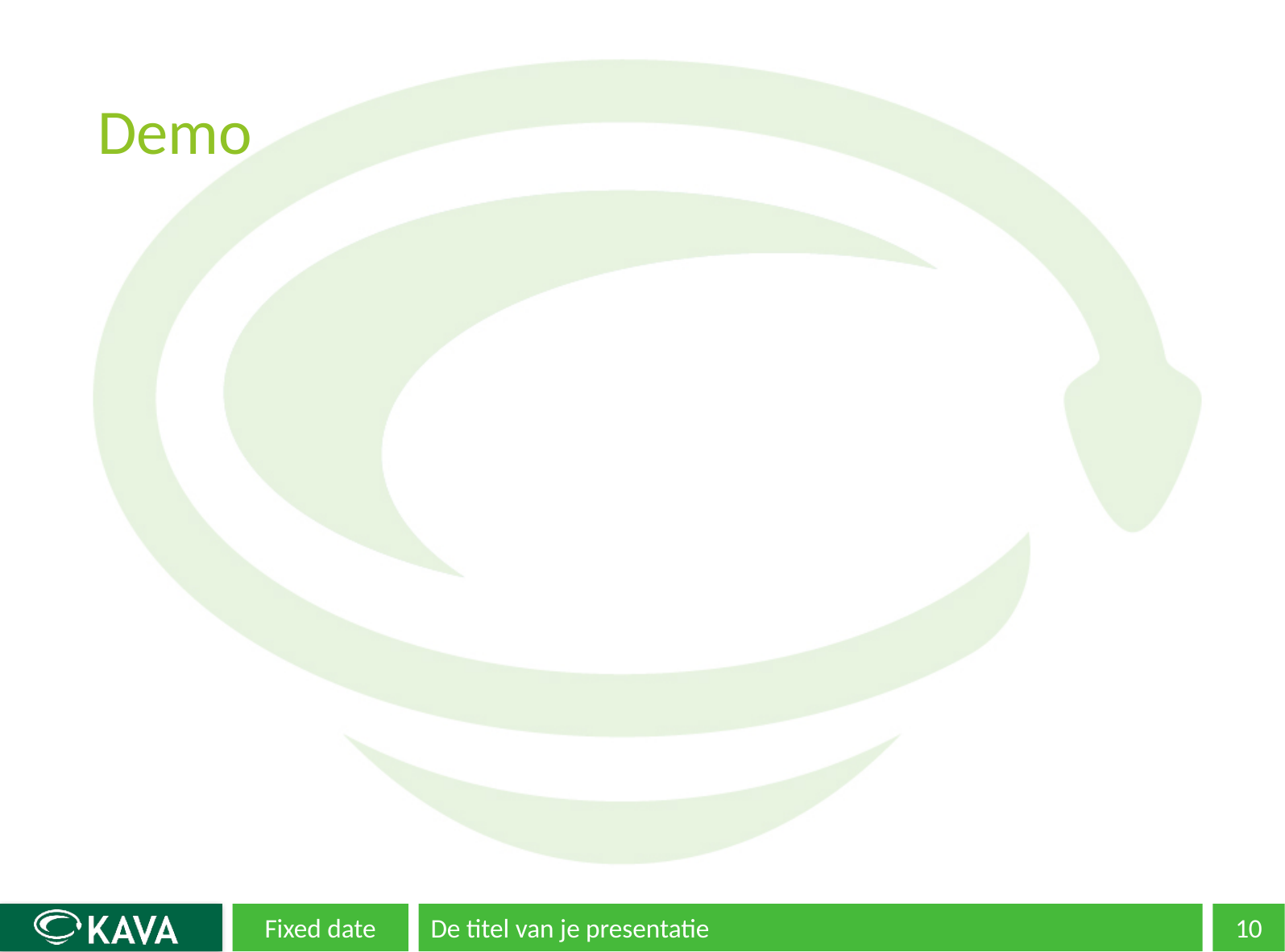

# Demo
Fixed date
De titel van je presentatie
10